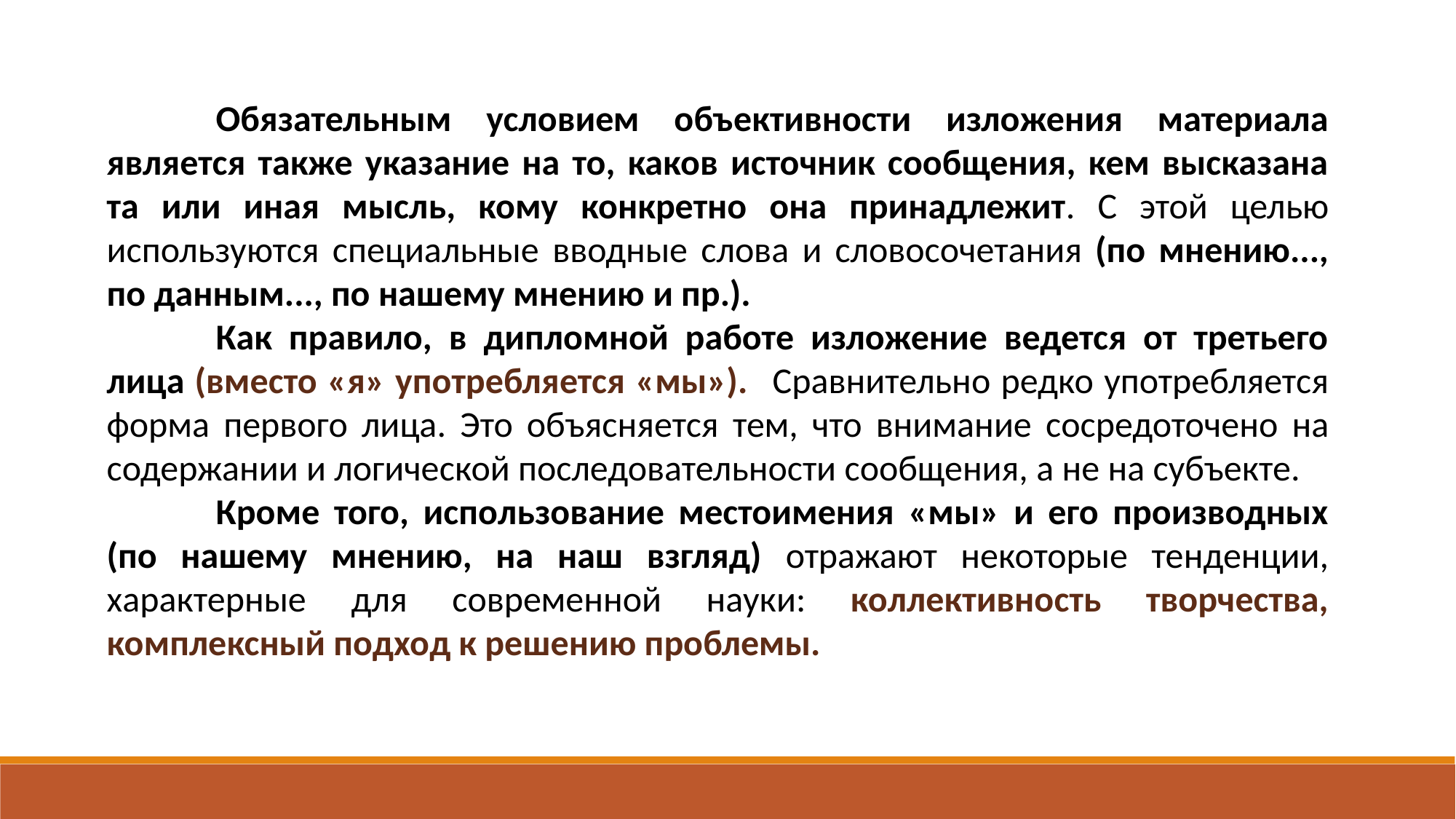

Обязательным условием объективности изложения материала является также указание на то, каков источник сообщения, кем высказана та или иная мысль, кому конкретно она принадлежит. С этой целью используются специальные вводные слова и словосочетания (по мнению..., по данным..., по нашему мнению и пр.).
	Как правило, в дипломной работе изложение ведется от третьего лица (вместо «я» употребляется «мы»). 	Сравнительно редко употребляется форма первого лица. Это объясняется тем, что внимание сосредоточено на содержании и логической последовательности сообщения, а не на субъекте.
	Кроме того, использование местоимения «мы» и его производных (по нашему мнению, на наш взгляд) отражают некоторые тенденции, характерные для современной науки: коллективность творчества, комплексный подход к решению проблемы.